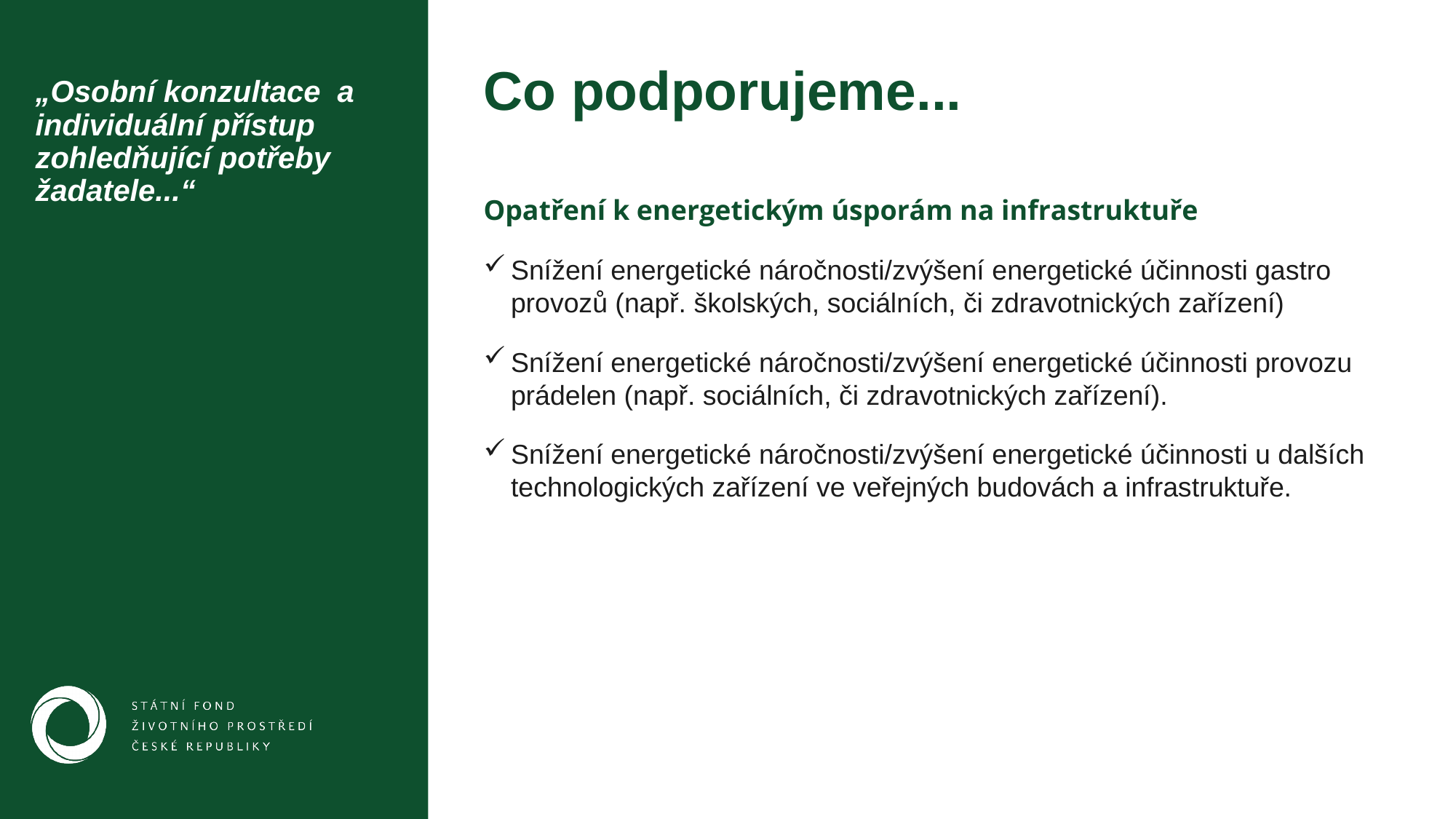

Co podporujeme...

„Osobní konzultace  a individuální přístup zohledňující potřeby žadatele...“
Opatření k energetickým úsporám na infrastruktuře

Snížení energetické náročnosti/zvýšení energetické účinnosti gastro provozů (např. školských, sociálních, či zdravotnických zařízení)

Snížení energetické náročnosti/zvýšení energetické účinnosti provozu prádelen (např. sociálních, či zdravotnických zařízení).

Snížení energetické náročnosti/zvýšení energetické účinnosti u dalších technologických zařízení ve veřejných budovách a infrastruktuře.